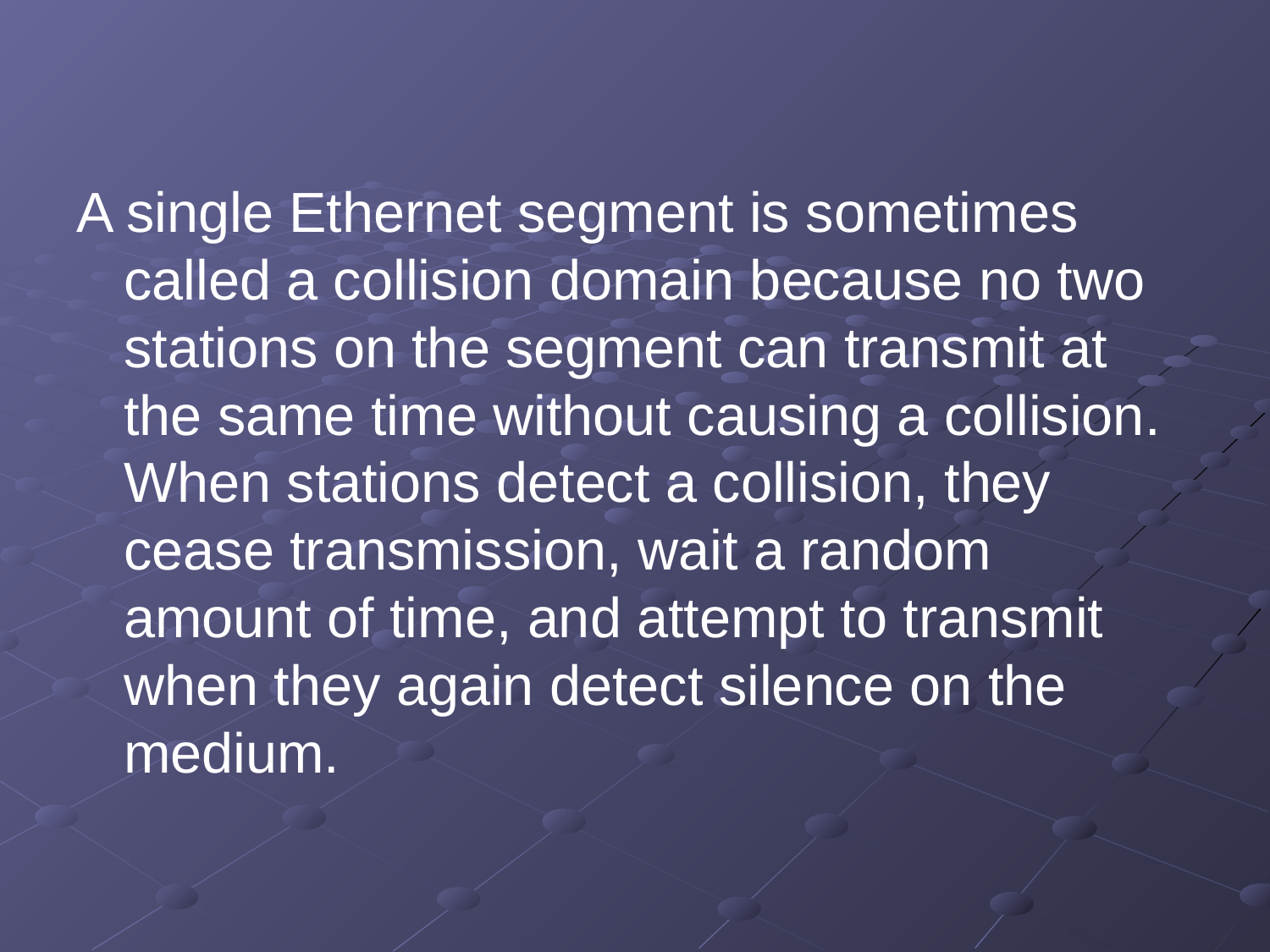

A single Ethernet segment is sometimes called a collision domain because no two stations on the segment can transmit at the same time without causing a collision. When stations detect a collision, they cease transmission, wait a random amount of time, and attempt to transmit when they again detect silence on the medium.